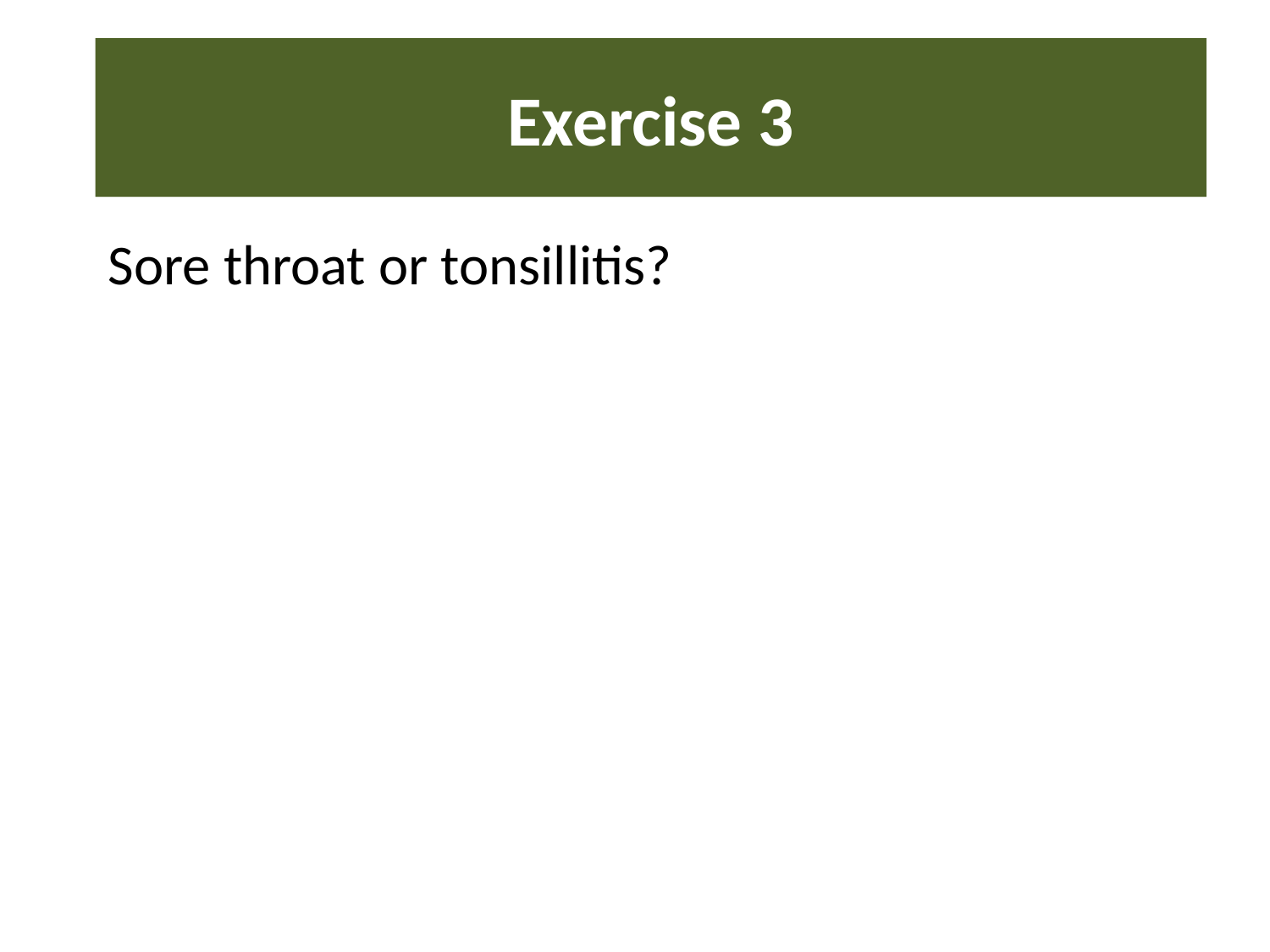

# Exercise 3
Sore throat or tonsillitis?